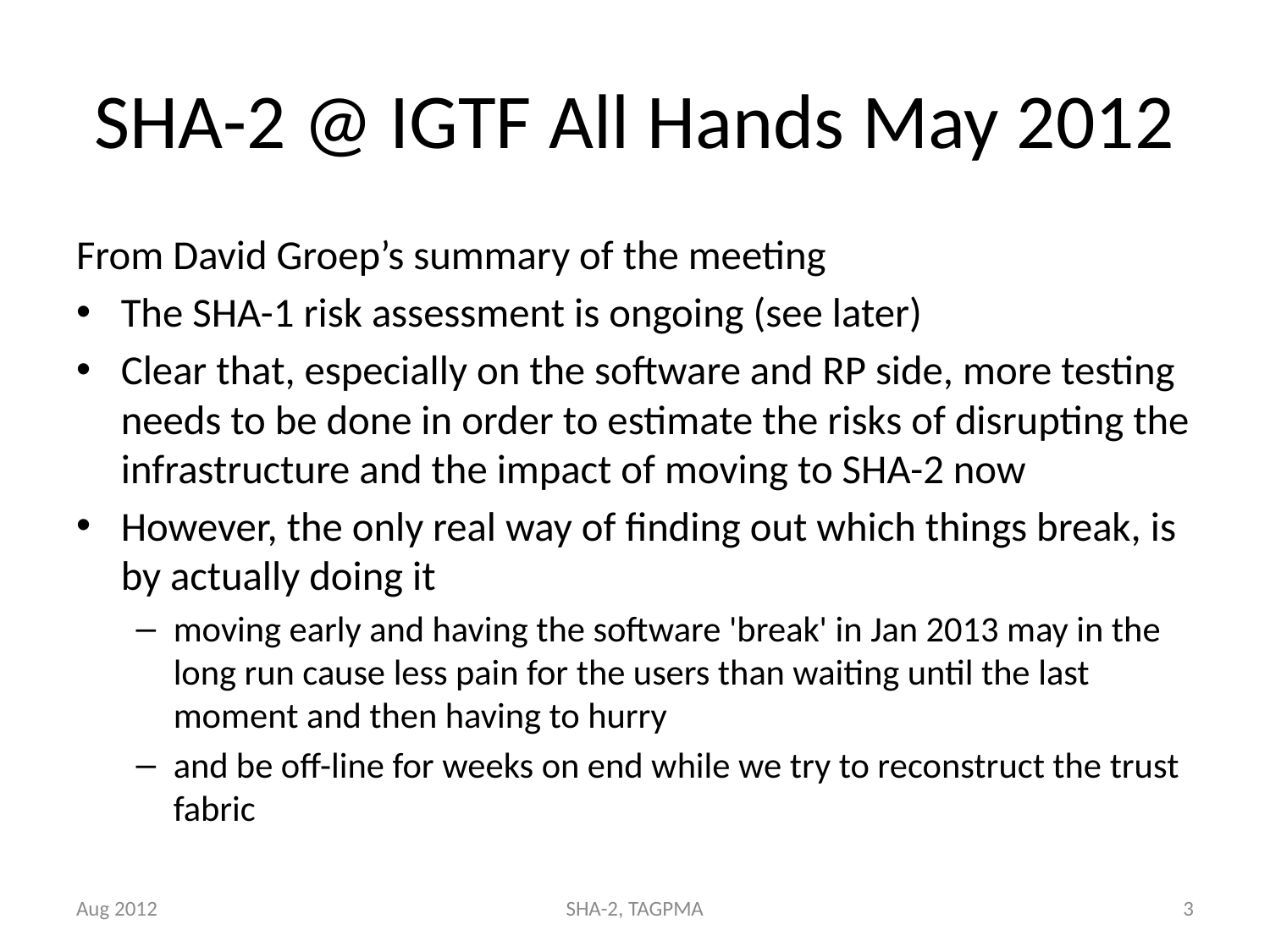

# SHA-2 @ IGTF All Hands May 2012
From David Groep’s summary of the meeting
The SHA-1 risk assessment is ongoing (see later)
Clear that, especially on the software and RP side, more testing needs to be done in order to estimate the risks of disrupting the infrastructure and the impact of moving to SHA-2 now
However, the only real way of finding out which things break, is by actually doing it
moving early and having the software 'break' in Jan 2013 may in the long run cause less pain for the users than waiting until the last moment and then having to hurry
and be off-line for weeks on end while we try to reconstruct the trust fabric

Aug 2012
SHA-2, TAGPMA
3